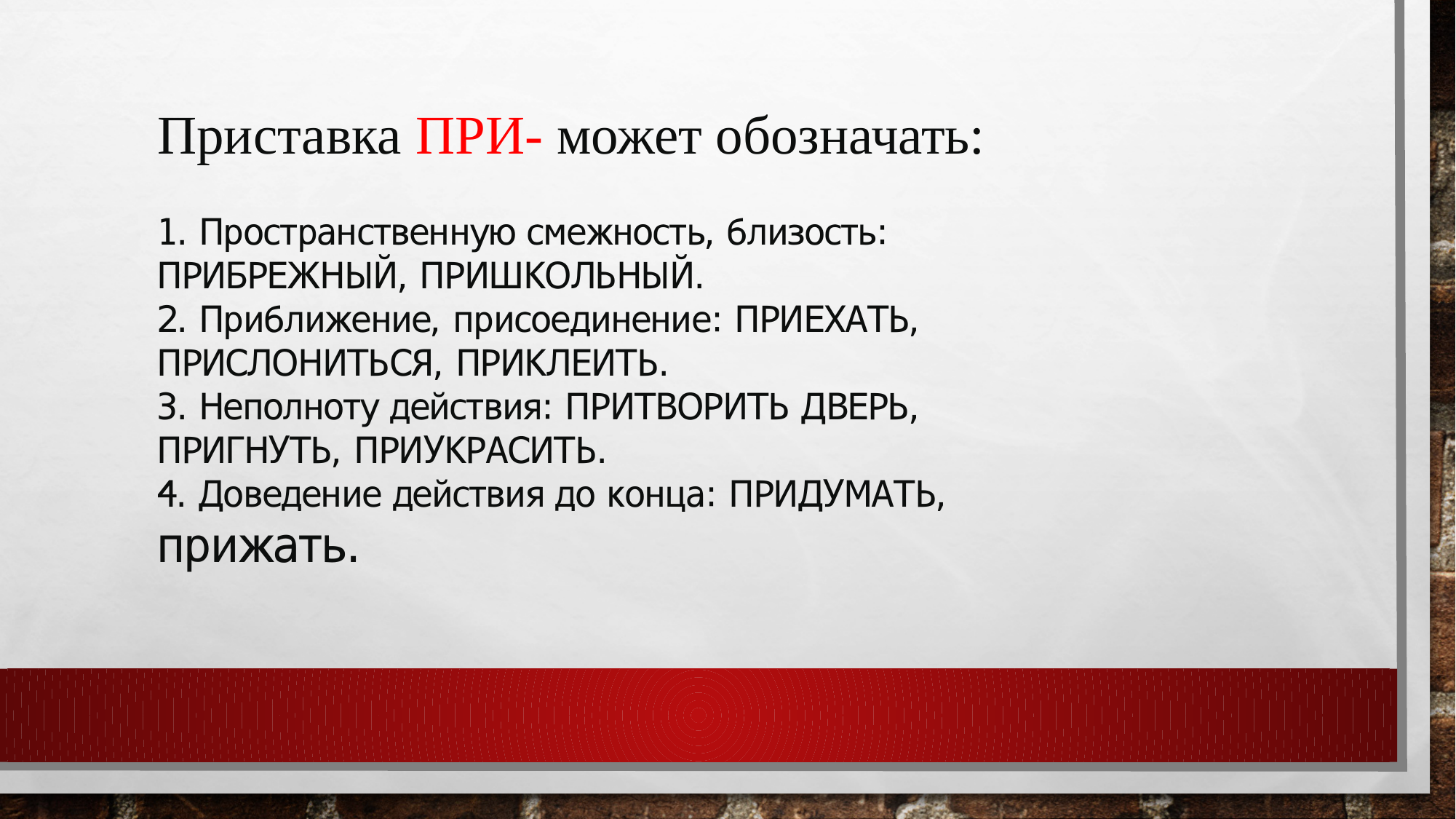

Приставка ПРИ- может обозначать:
1. Пространственную смежность, близость: ПРИБРЕЖНЫЙ, ПРИШКОЛЬНЫЙ.
2. Приближение, присоединение: ПРИЕХАТЬ, ПРИСЛОНИТЬСЯ, ПРИКЛЕИТЬ.
3. Неполноту действия: ПРИТВОРИТЬ ДВЕРЬ, ПРИГНУТЬ, ПРИУКРАСИТЬ.
4. Доведение действия до конца: ПРИДУМАТЬ, прижать.